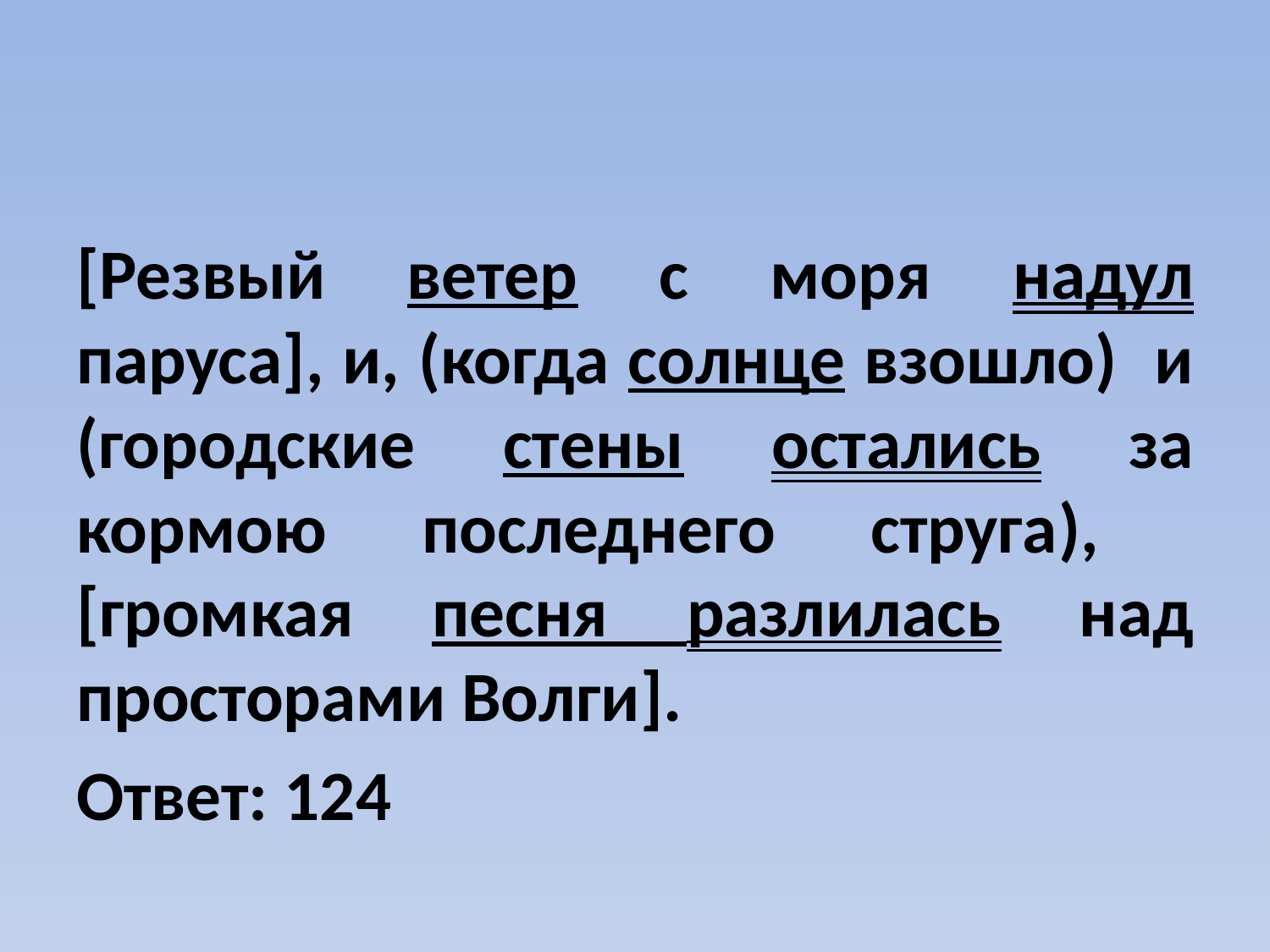

#
[Резвый ветер с моря надул паруса], и, (когда солнце взошло)  и (городские стены остались за кормою последнего струга),  [громкая песня разлилась над просторами Волги].
Ответ: 124